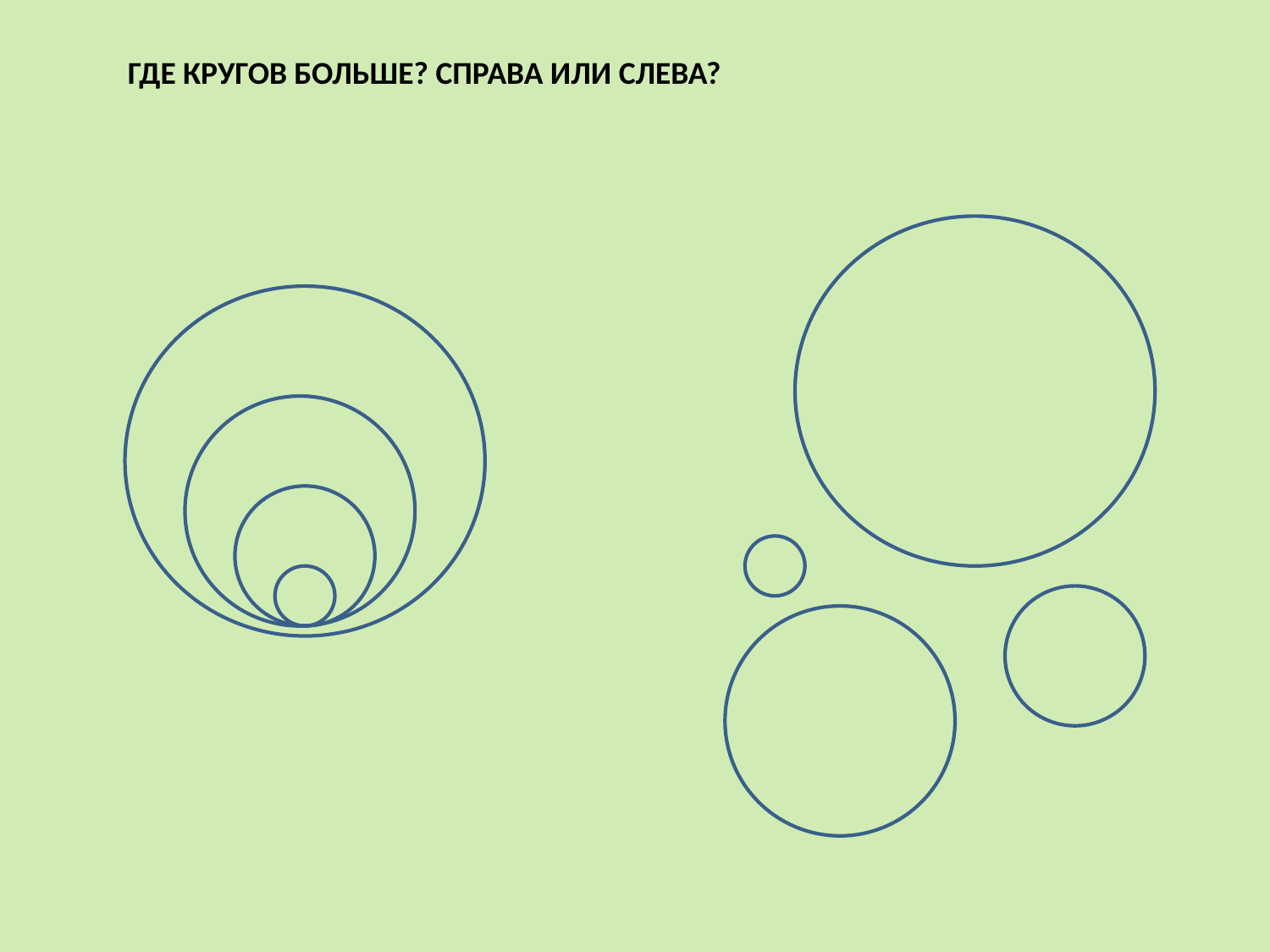

# Где кругов больше? СПРАВА ИЛИ СЛЕВА?